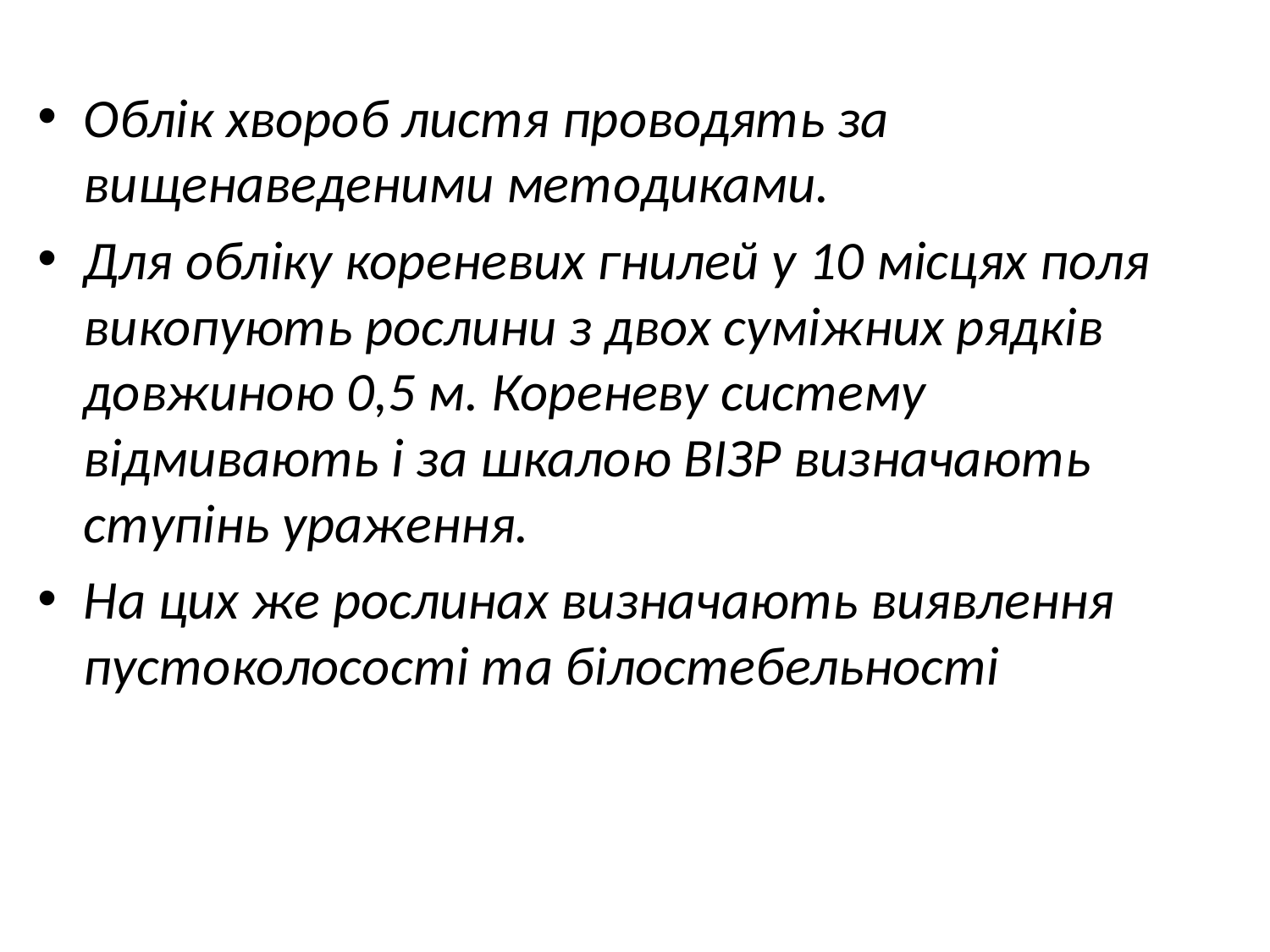

Облік хвороб листя проводять за вищенаведеними методиками.
Для обліку кореневих гнилей у 10 місцях поля викопують рослини з двох суміжних рядків довжиною 0,5 м. Кореневу систему відмивають і за шкалою ВІЗР визначають ступінь ураження.
На цих же рослинах визначають виявлення пустоколосості та білостебельності